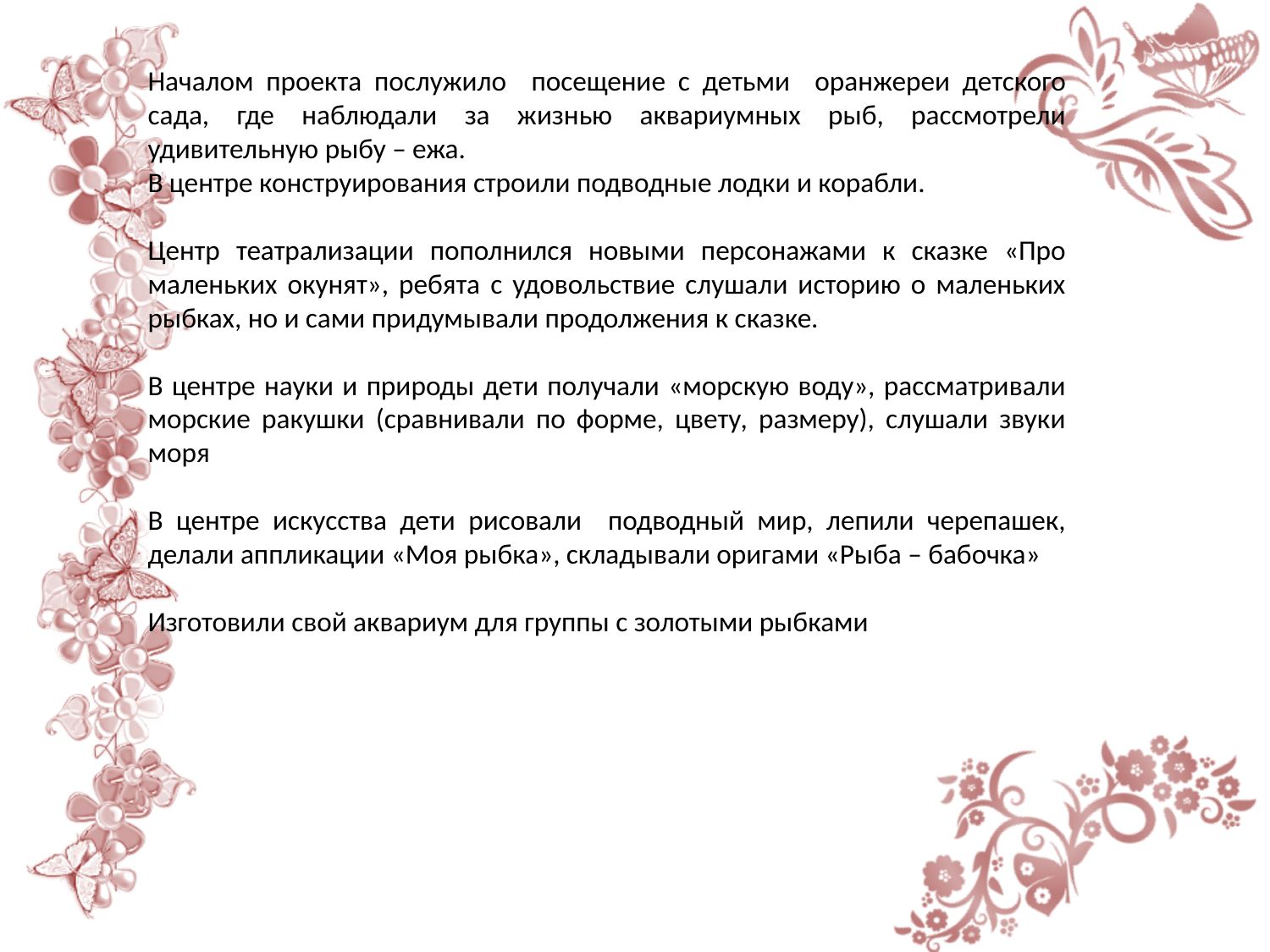

Началом проекта послужило  посещение с детьми  оранжереи детского сада, где наблюдали за жизнью аквариумных рыб, рассмотрели удивительную рыбу – ежа.
В центре конструирования строили подводные лодки и корабли.

Центр театрализации пополнился новыми персонажами к сказке «Про маленьких окунят», ребята с удовольствие слушали историю о маленьких рыбках, но и сами придумывали продолжения к сказке.

В центре науки и природы дети получали «морскую воду», рассматривали морские ракушки (сравнивали по форме, цвету, размеру), слушали звуки моря

В центре искусства дети рисовали  подводный мир, лепили черепашек, делали аппликации «Моя рыбка», складывали оригами «Рыба – бабочка»

Изготовили свой аквариум для группы с золотыми рыбками